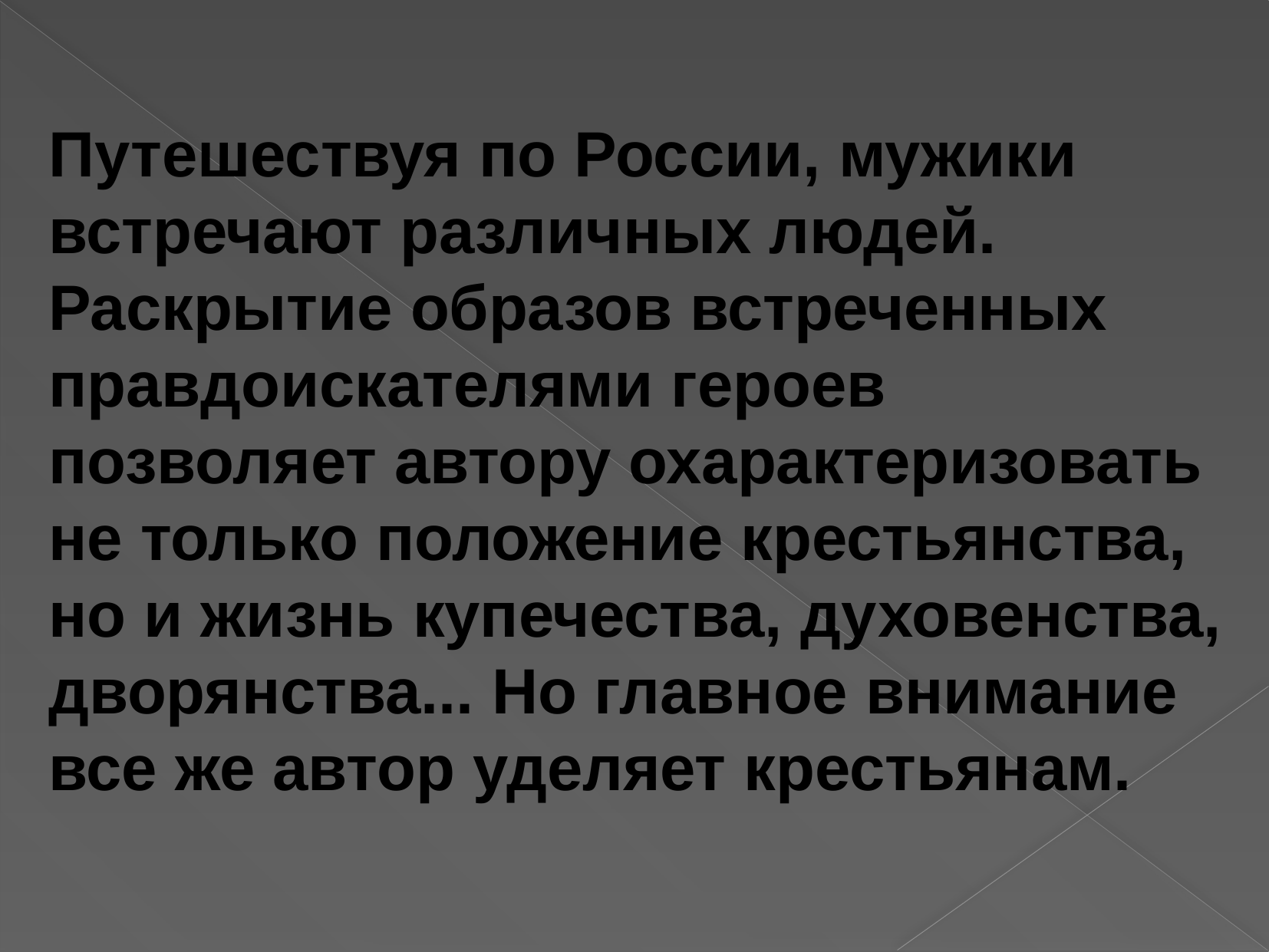

Путешествуя по России, мужики встречают различных людей. Раскрытие образов встреченных правдоискателями героев позволяет автору охарактеризовать не только положение крестьянства, но и жизнь купечества, духовенства, дворянства... Но главное внимание все же автор уделяет крестьянам.